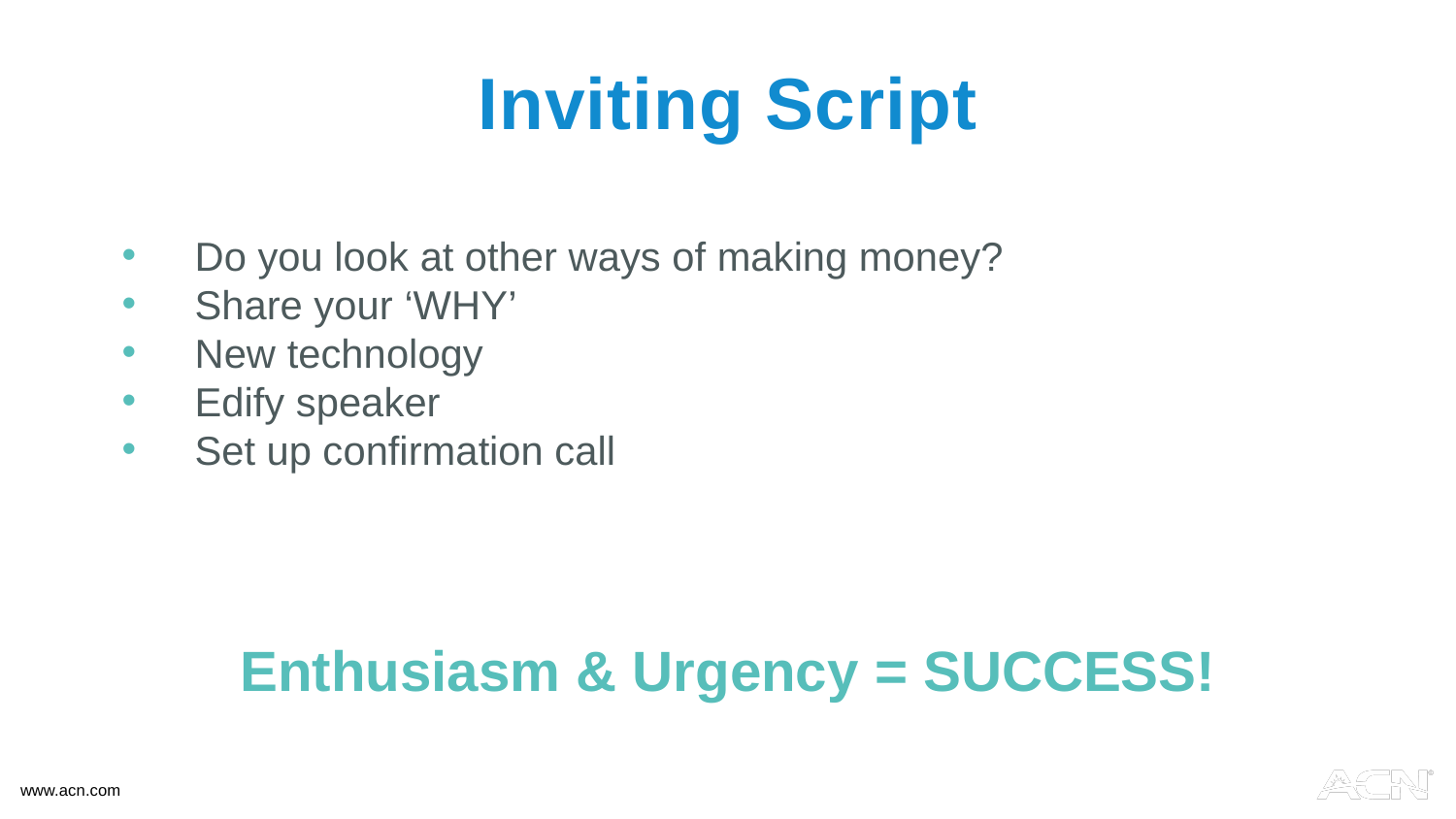

# Inviting Script
Do you look at other ways of making money?
Share your ‘WHY’
New technology
Edify speaker
Set up confirmation call
Enthusiasm & Urgency = SUCCESS!